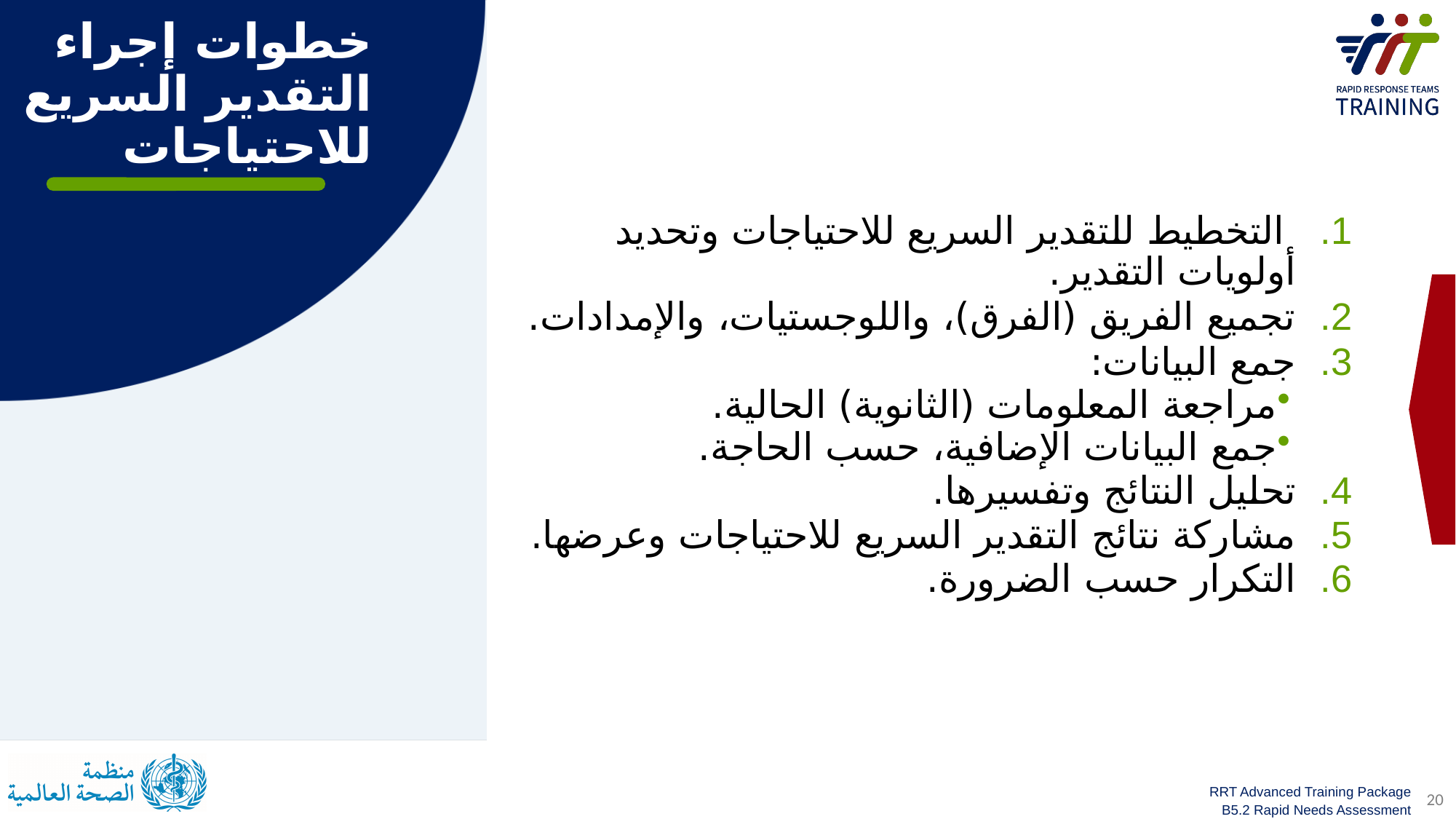

# خطوات إجراء التقدير السريع للاحتياجات
 التخطيط للتقدير السريع للاحتياجات وتحديد أولويات التقدير.
تجميع الفريق (الفرق)، واللوجستيات، والإمدادات.
جمع البيانات:
مراجعة المعلومات (الثانوية) الحالية.
جمع البيانات الإضافية، حسب الحاجة.
تحليل النتائج وتفسيرها.
مشاركة نتائج التقدير السريع للاحتياجات وعرضها.
التكرار حسب الضرورة.